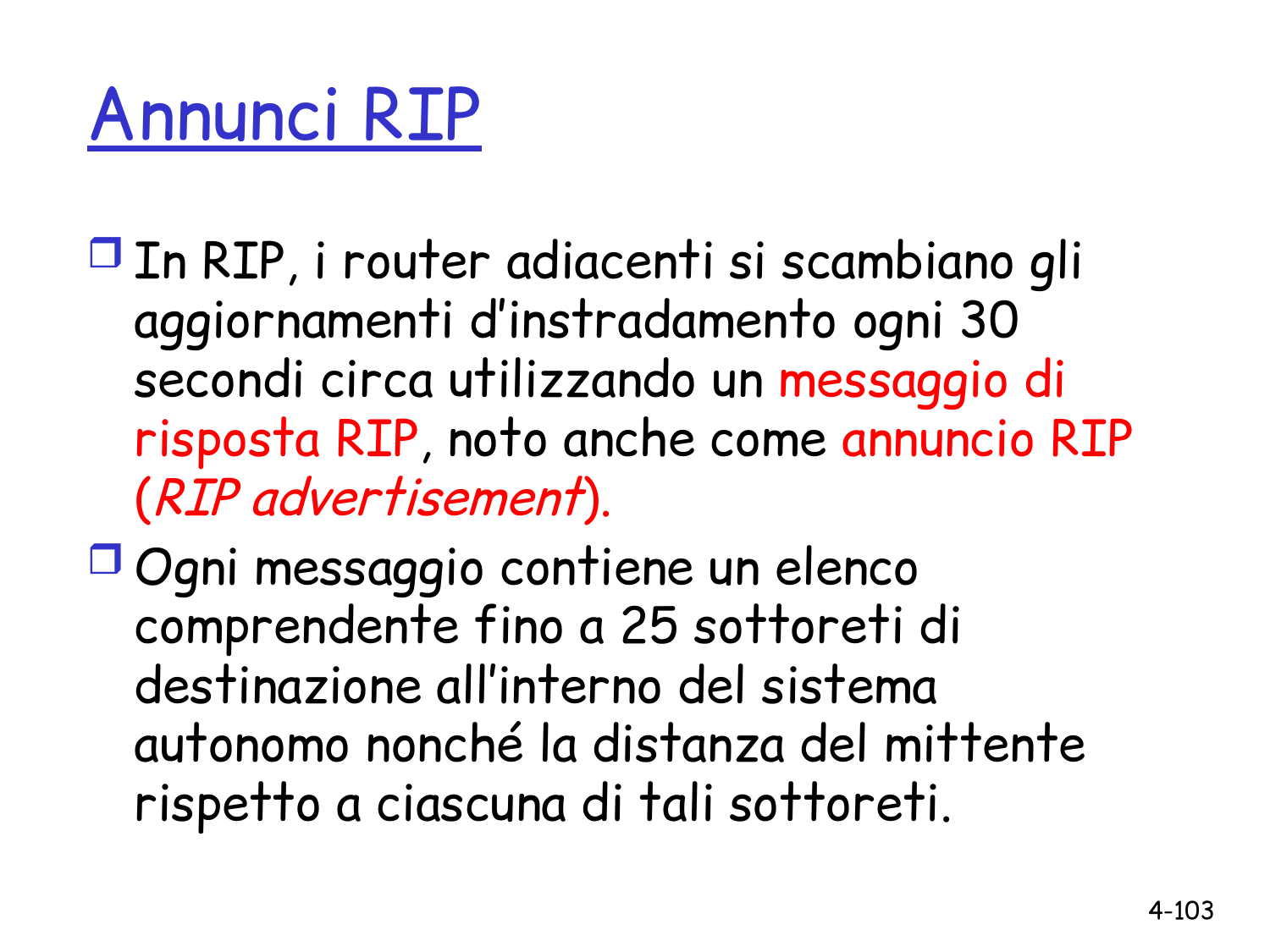

# Annunci RIP
In RIP, i router adiacenti si scambiano gli aggiornamenti d’instradamento ogni 30 secondi circa utilizzando un messaggio di risposta RIP, noto anche come annuncio RIP (RIP advertisement).
Ogni messaggio contiene un elenco comprendente fino a 25 sottoreti di destinazione all’interno del sistema autonomo nonché la distanza del mittente rispetto a ciascuna di tali sottoreti.
4-103